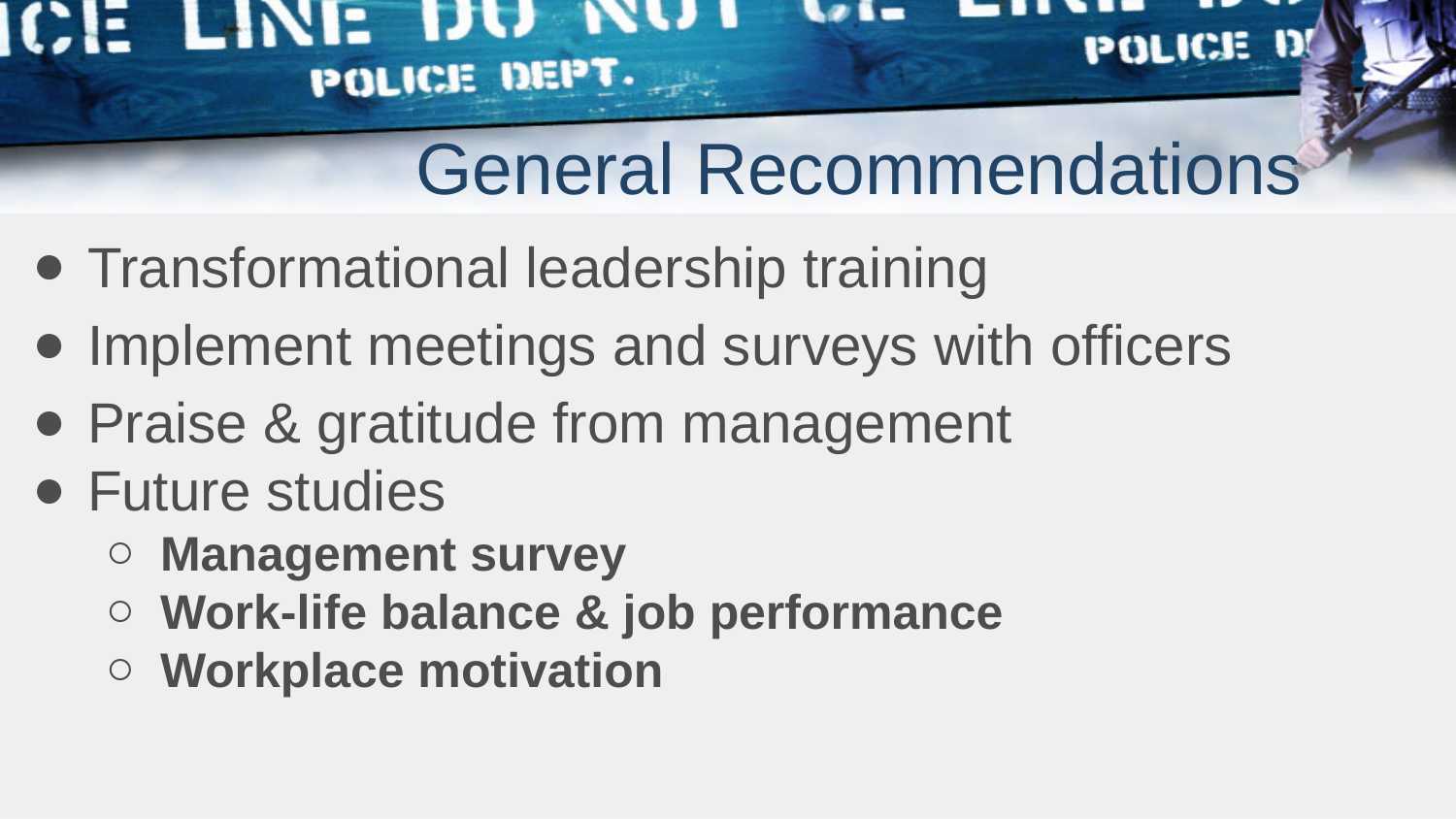

# General Recommendations
Transformational leadership training
Implement meetings and surveys with officers
Praise & gratitude from management
Future studies
Management survey
Work-life balance & job performance
Workplace motivation